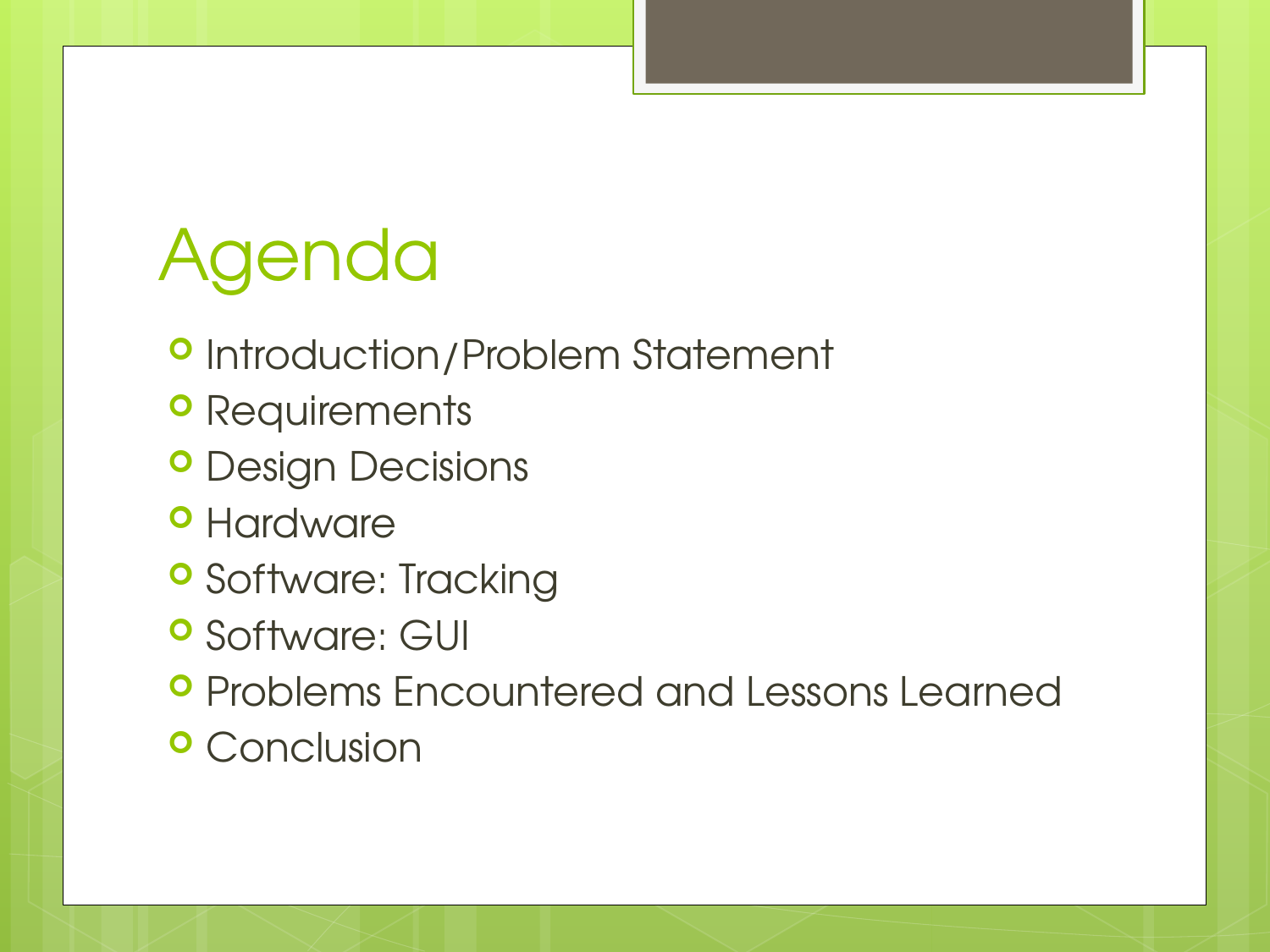

# Agenda
Introduction/Problem Statement
Requirements
Design Decisions
Hardware
Software: Tracking
Software: GUI
Problems Encountered and Lessons Learned
Conclusion